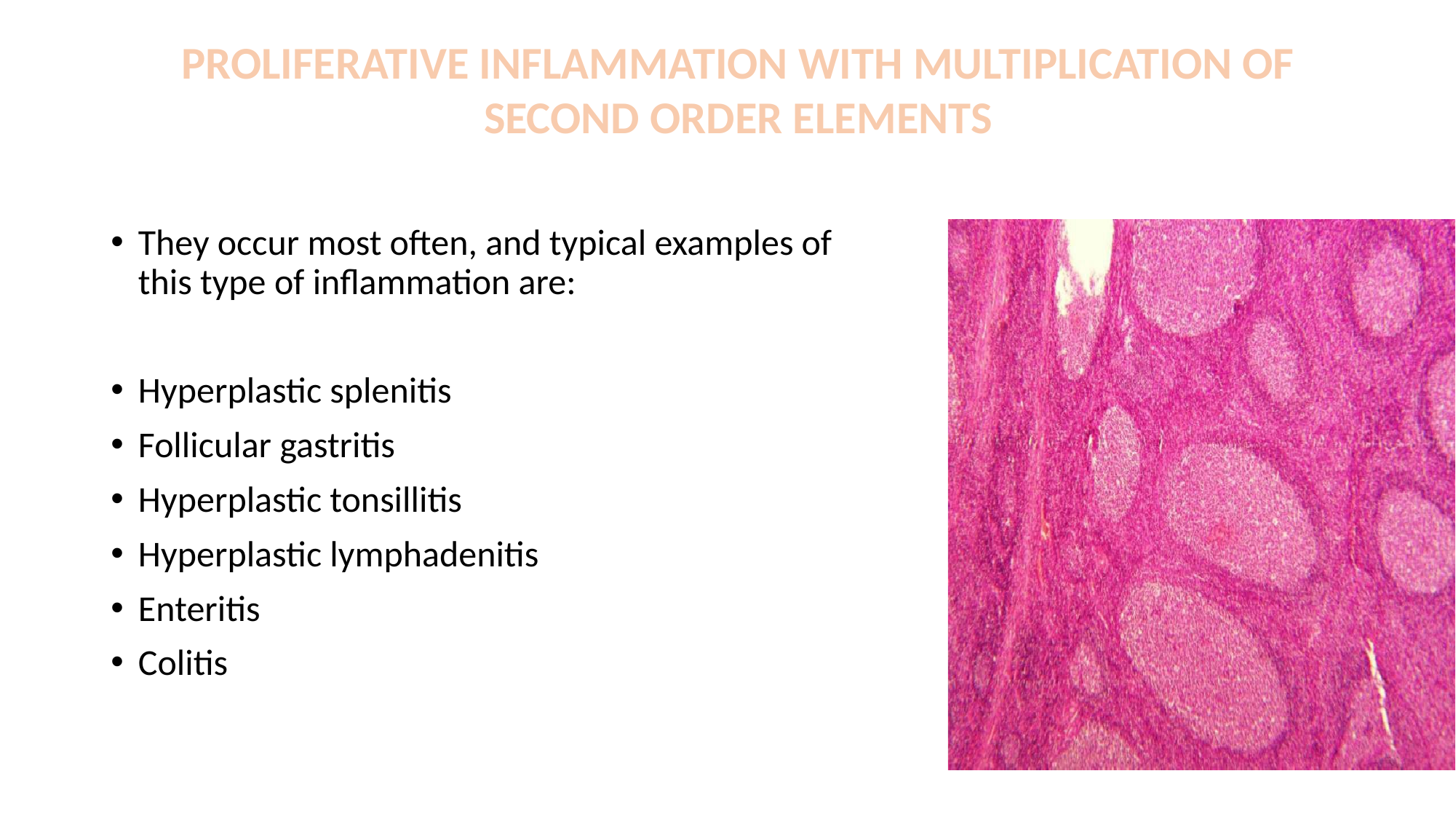

PROLIFERATIVE INFLAMMATION WITH MULTIPLICATION OF SECOND ORDER ELEMENTS
They occur most often, and typical examples of this type of inflammation are:

Hyperplastic splenitis
Follicular gastritis
Hyperplastic tonsillitis
Hyperplastic lymphadenitis
Enteritis
Colitis